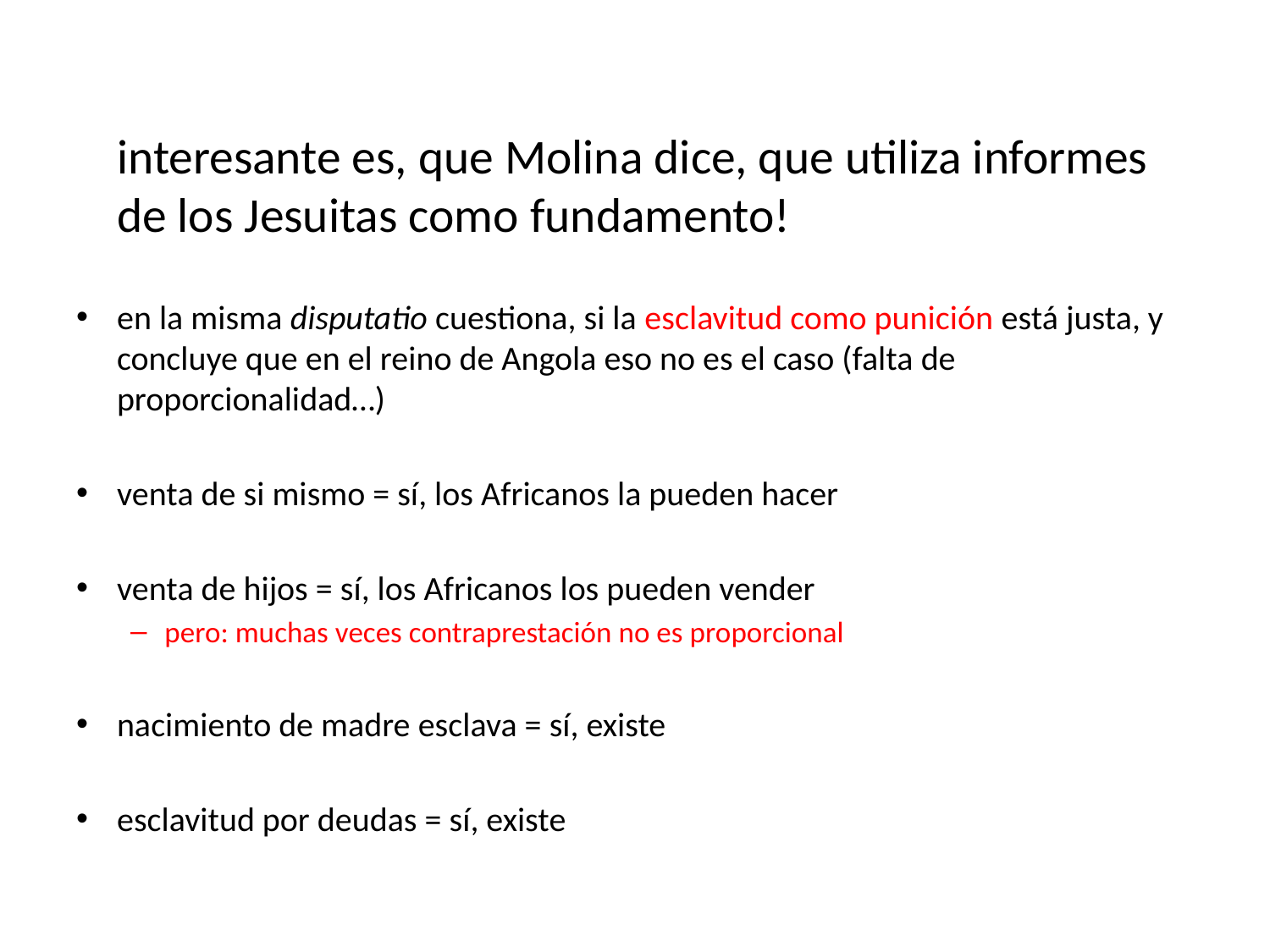

interesante es, que Molina dice, que utiliza informes de los Jesuitas como fundamento!

en la misma disputatio cuestiona, si la esclavitud como punición está justa, y concluye que en el reino de Angola eso no es el caso (falta de proporcionalidad…)

venta de si mismo = sí, los Africanos la pueden hacer

venta de hijos = sí, los Africanos los pueden vender
pero: muchas veces contraprestación no es proporcional

nacimiento de madre esclava = sí, existe

esclavitud por deudas = sí, existe